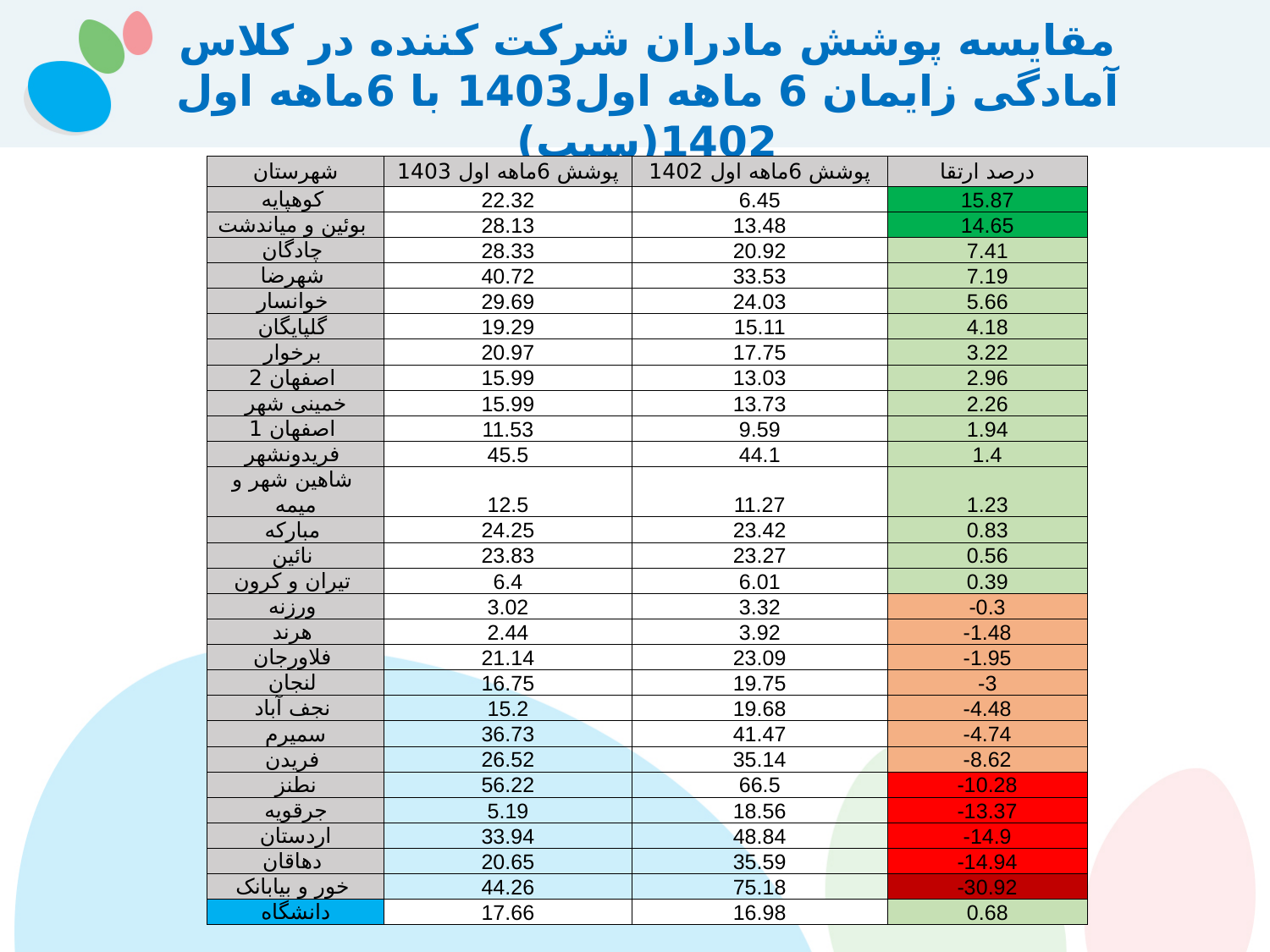

# مقایسه پوشش مادران شرکت کننده در کلاس آمادگی زایمان 6 ماهه اول1403 با 6ماهه اول 1402(سیب)
| شهرستان | پوشش 6ماهه اول 1403 | پوشش 6ماهه اول 1402 | درصد ارتقا |
| --- | --- | --- | --- |
| کوهپایه | 22.32 | 6.45 | 15.87 |
| بوئین و میاندشت | 28.13 | 13.48 | 14.65 |
| چادگان | 28.33 | 20.92 | 7.41 |
| شهرضا | 40.72 | 33.53 | 7.19 |
| خوانسار | 29.69 | 24.03 | 5.66 |
| گلپایگان | 19.29 | 15.11 | 4.18 |
| برخوار | 20.97 | 17.75 | 3.22 |
| اصفهان 2 | 15.99 | 13.03 | 2.96 |
| خمینی شهر | 15.99 | 13.73 | 2.26 |
| اصفهان 1 | 11.53 | 9.59 | 1.94 |
| فریدونشهر | 45.5 | 44.1 | 1.4 |
| شاهین شهر و میمه | 12.5 | 11.27 | 1.23 |
| مبارکه | 24.25 | 23.42 | 0.83 |
| نائین | 23.83 | 23.27 | 0.56 |
| تیران و کرون | 6.4 | 6.01 | 0.39 |
| ورزنه | 3.02 | 3.32 | -0.3 |
| هرند | 2.44 | 3.92 | -1.48 |
| فلاورجان | 21.14 | 23.09 | -1.95 |
| لنجان | 16.75 | 19.75 | -3 |
| نجف آباد | 15.2 | 19.68 | -4.48 |
| سمیرم | 36.73 | 41.47 | -4.74 |
| فریدن | 26.52 | 35.14 | -8.62 |
| نطنز | 56.22 | 66.5 | -10.28 |
| جرقویه | 5.19 | 18.56 | -13.37 |
| اردستان | 33.94 | 48.84 | -14.9 |
| دهاقان | 20.65 | 35.59 | -14.94 |
| خور و بیابانک | 44.26 | 75.18 | -30.92 |
| دانشگاه | 17.66 | 16.98 | 0.68 |